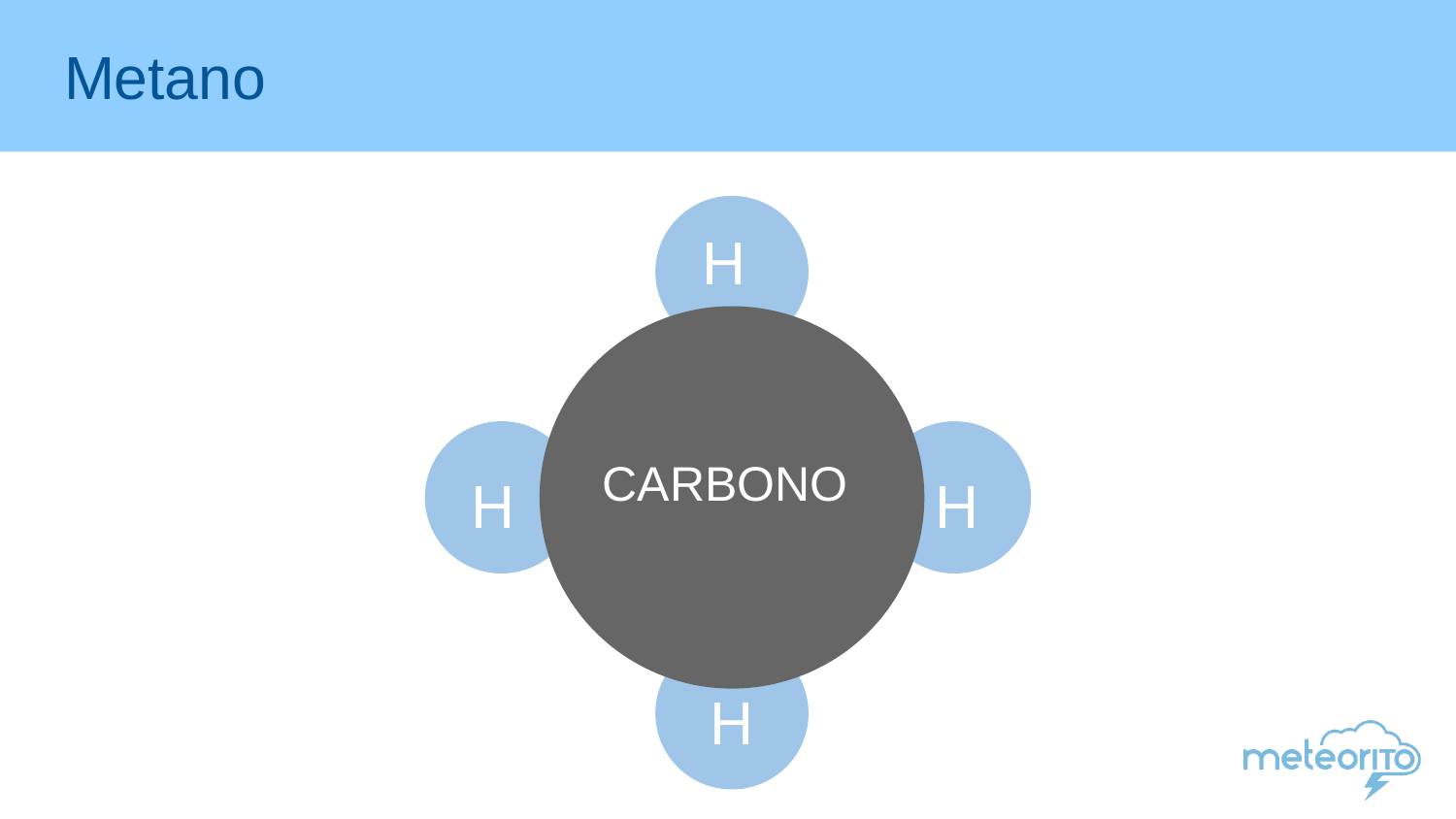

# Metano

H

CARBONO
H
H

H